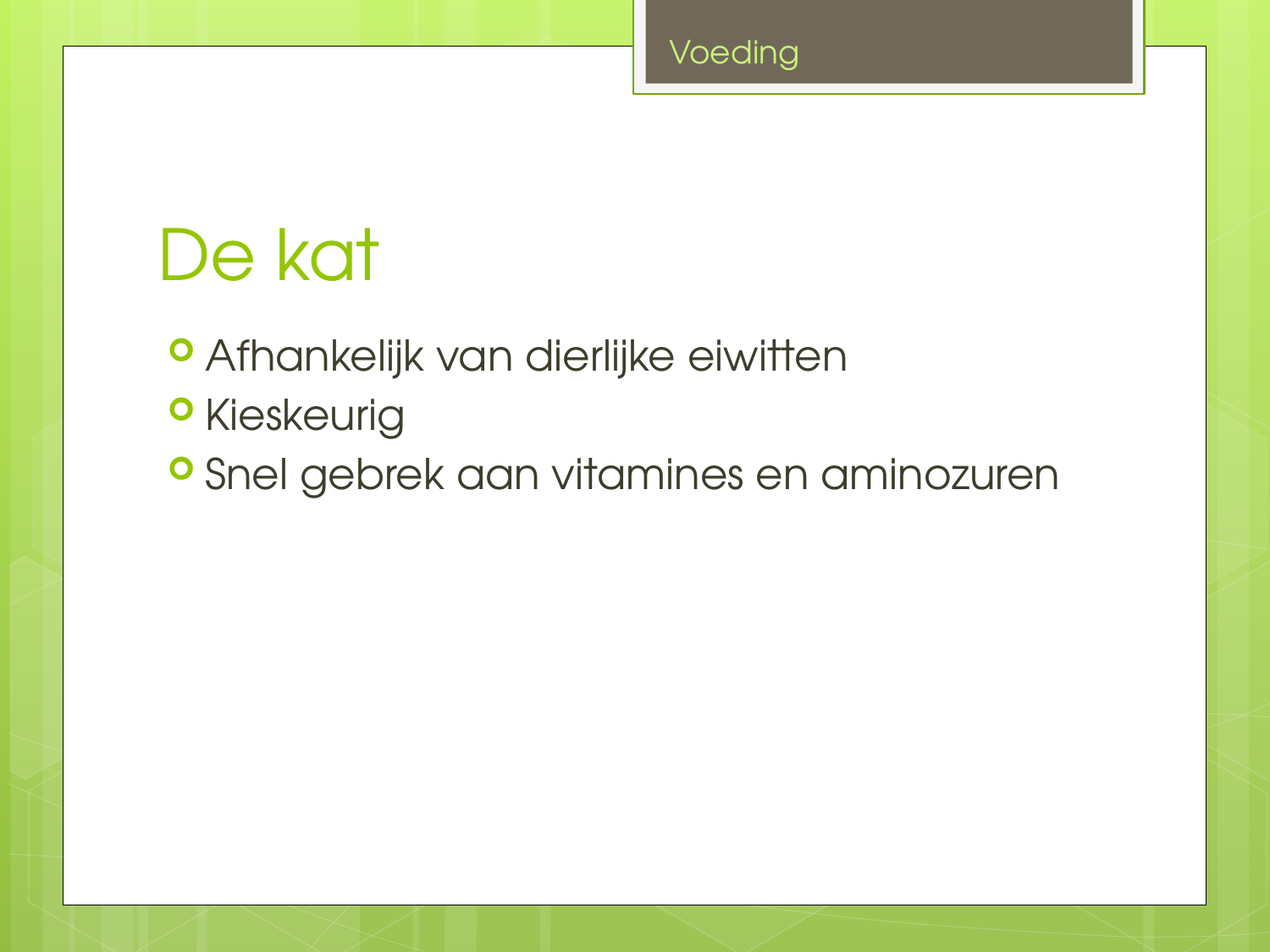

Voeding
# De kat
Afhankelijk van dierlijke eiwitten
Kieskeurig
Snel gebrek aan vitamines en aminozuren